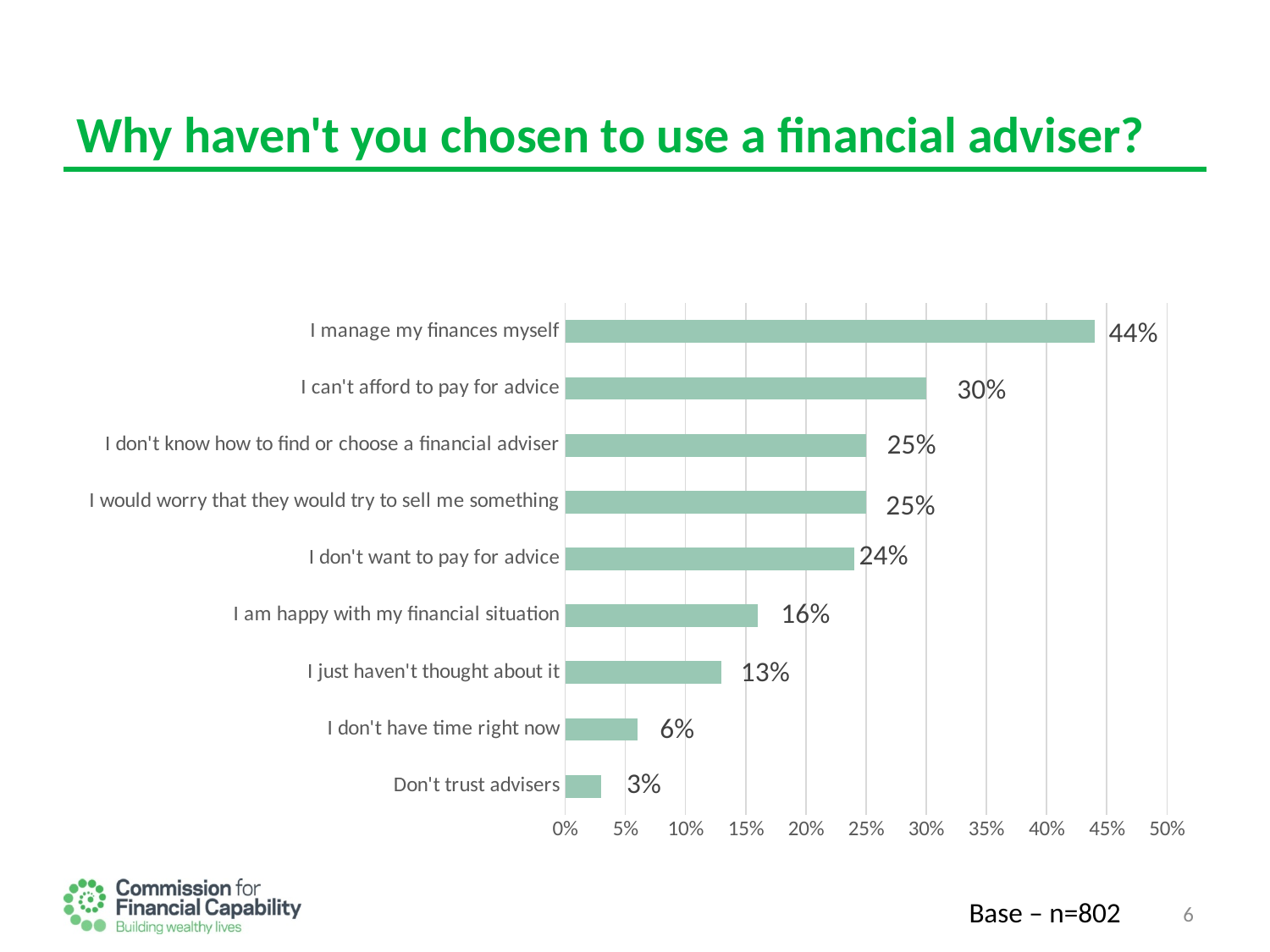

# Why haven't you chosen to use a financial adviser?

### Chart

| Category | Series 1 |
|---|---|
| Don't trust advisers | 0.03 |
| I don't have time right now | 0.06 |
| I just haven't thought about it | 0.13 |
| I am happy with my financial situation | 0.16 |
| I don't want to pay for advice | 0.24 |
| I would worry that they would try to sell me something | 0.25 |
| I don't know how to find or choose a financial adviser | 0.25 |
| I can't afford to pay for advice | 0.3 |
| I manage my finances myself | 0.44 |
6
Base – n=802